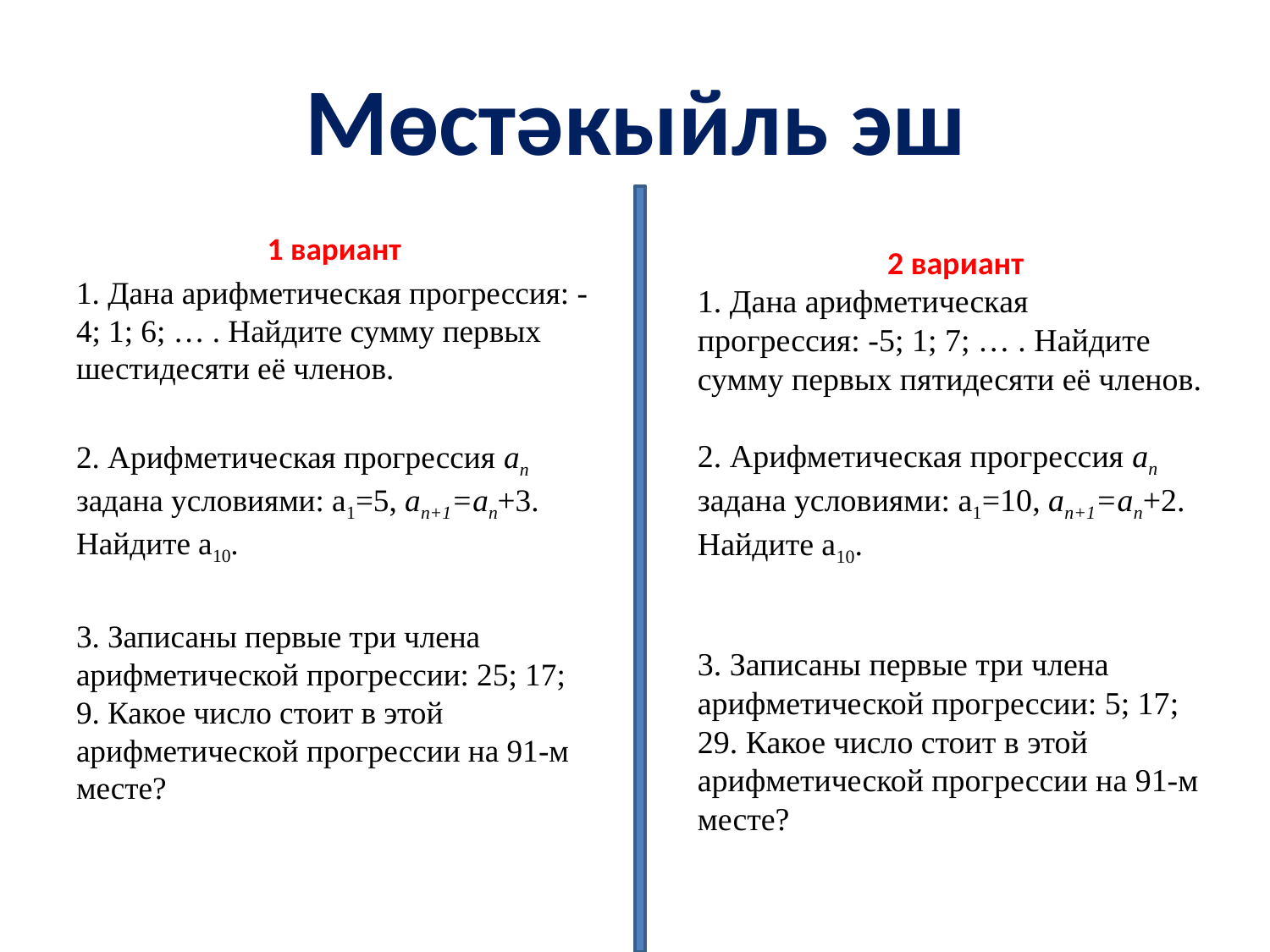

# Мөстәкыйль эш

1 вариант
1. Дана арифметическая прогрессия: -4; 1; 6; … . Найдите сумму первых шестидесяти её членов.

2. Арифметическая прогрессия ап задана условиями: а1=5, ап+1=ап+3. Найдите а10.

3. Записаны первые три члена арифметической прогрессии: 25; 17; 9. Какое число стоит в этой арифметической прогрессии на 91-м месте?

2 вариант
1. Дана арифметическая прогрессия: -5; 1; 7; … . Найдите сумму первых пятидесяти её членов.

2. Арифметическая прогрессия ап задана условиями: а1=10, ап+1=ап+2. Найдите а10.

3. Записаны первые три члена арифметической прогрессии: 5; 17; 29. Какое число стоит в этой арифметической прогрессии на 91-м месте?